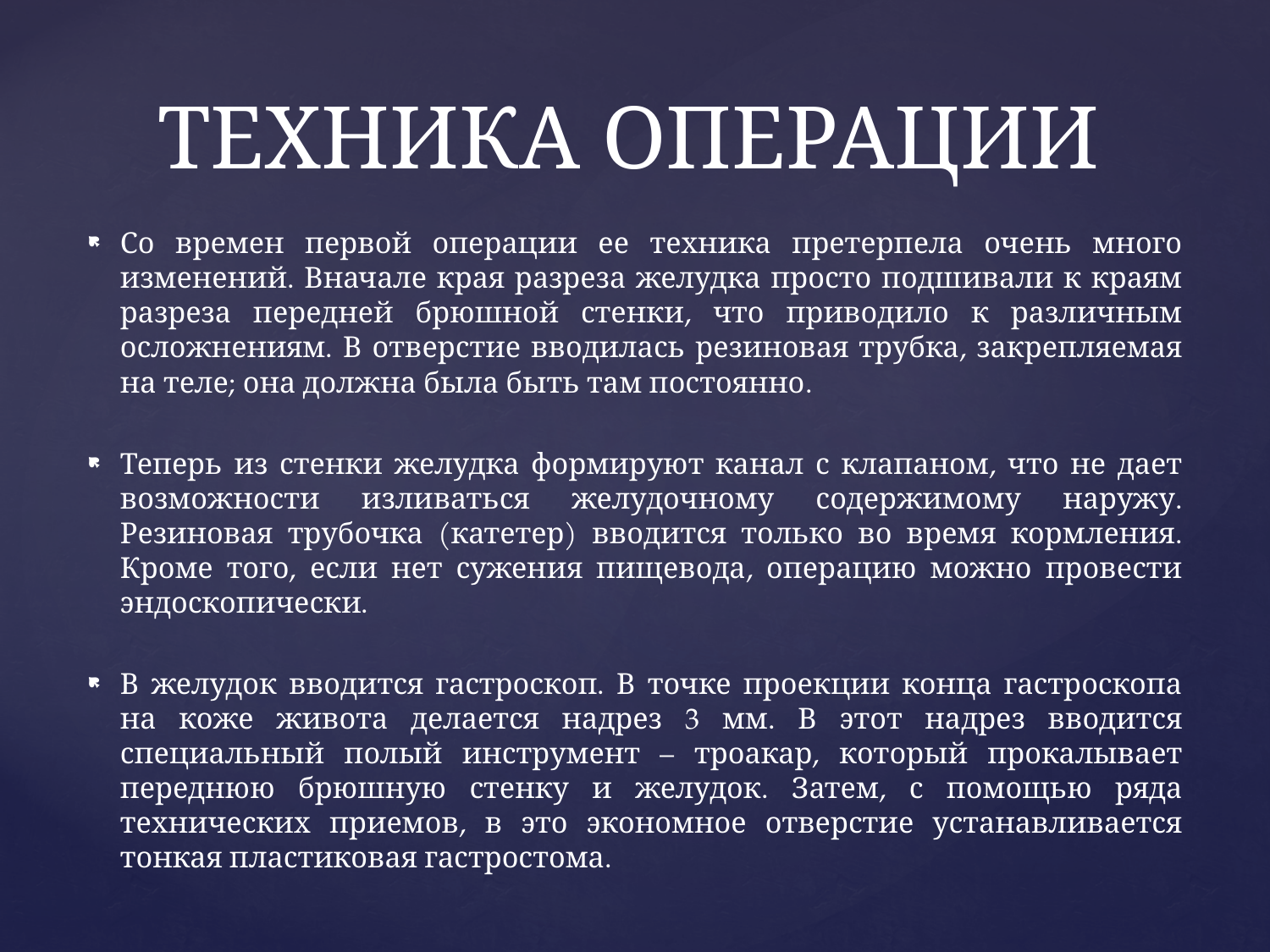

# ТЕХНИКА ОПЕРАЦИИ

Со времен первой операции ее техника претерпела очень много изменений. Вначале края разреза желудка просто подшивали к краям разреза передней брюшной стенки, что приводило к различным осложнениям. В отверстие вводилась резиновая трубка, закрепляемая на теле; она должна была быть там постоянно.

Теперь из стенки желудка формируют канал с клапаном, что не дает возможности изливаться желудочному содержимому наружу. Резиновая трубочка (катетер) вводится только во время кормления. Кроме того, если нет сужения пищевода, операцию можно провести эндоскопически.

В желудок вводится гастроскоп. В точке проекции конца гастроскопа на коже живота делается надрез 3 мм. В этот надрез вводится специальный полый инструмент – троакар, который прокалывает переднюю брюшную стенку и желудок. Затем, с помощью ряда технических приемов, в это экономное отверстие устанавливается тонкая пластиковая гастростома.